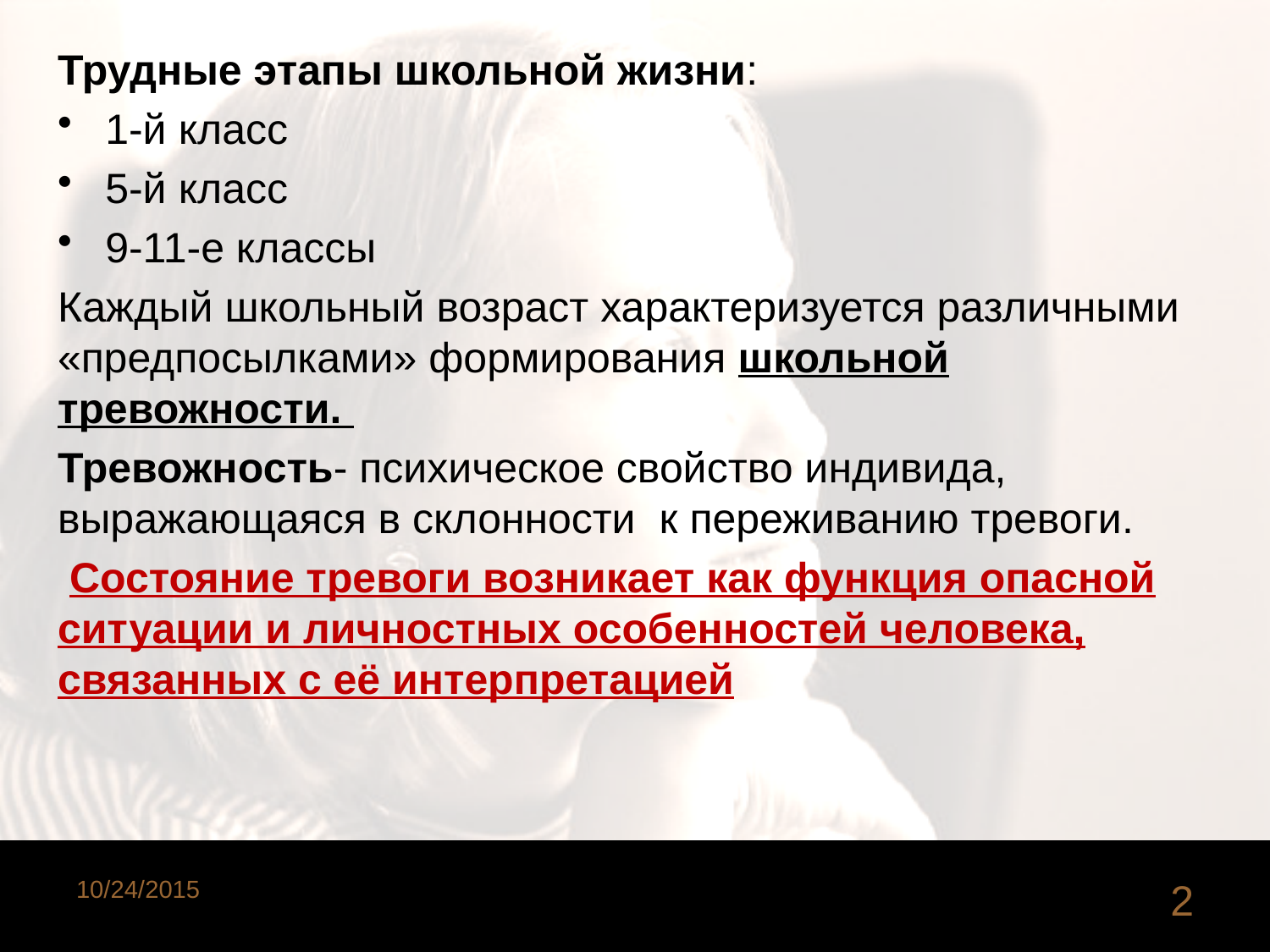

Трудные этапы школьной жизни:
1-й класс
5-й класс
9-11-е классы
Каждый школьный возраст характеризуется различными «предпосылками» формирования школьной тревожности.
Тревожность- психическое свойство индивида, выражающаяся в склонности  к переживанию тревоги.
 Состояние тревоги возникает как функция опасной ситуации и личностных особенностей человека, связанных с её интерпретацией
10/24/2015
2